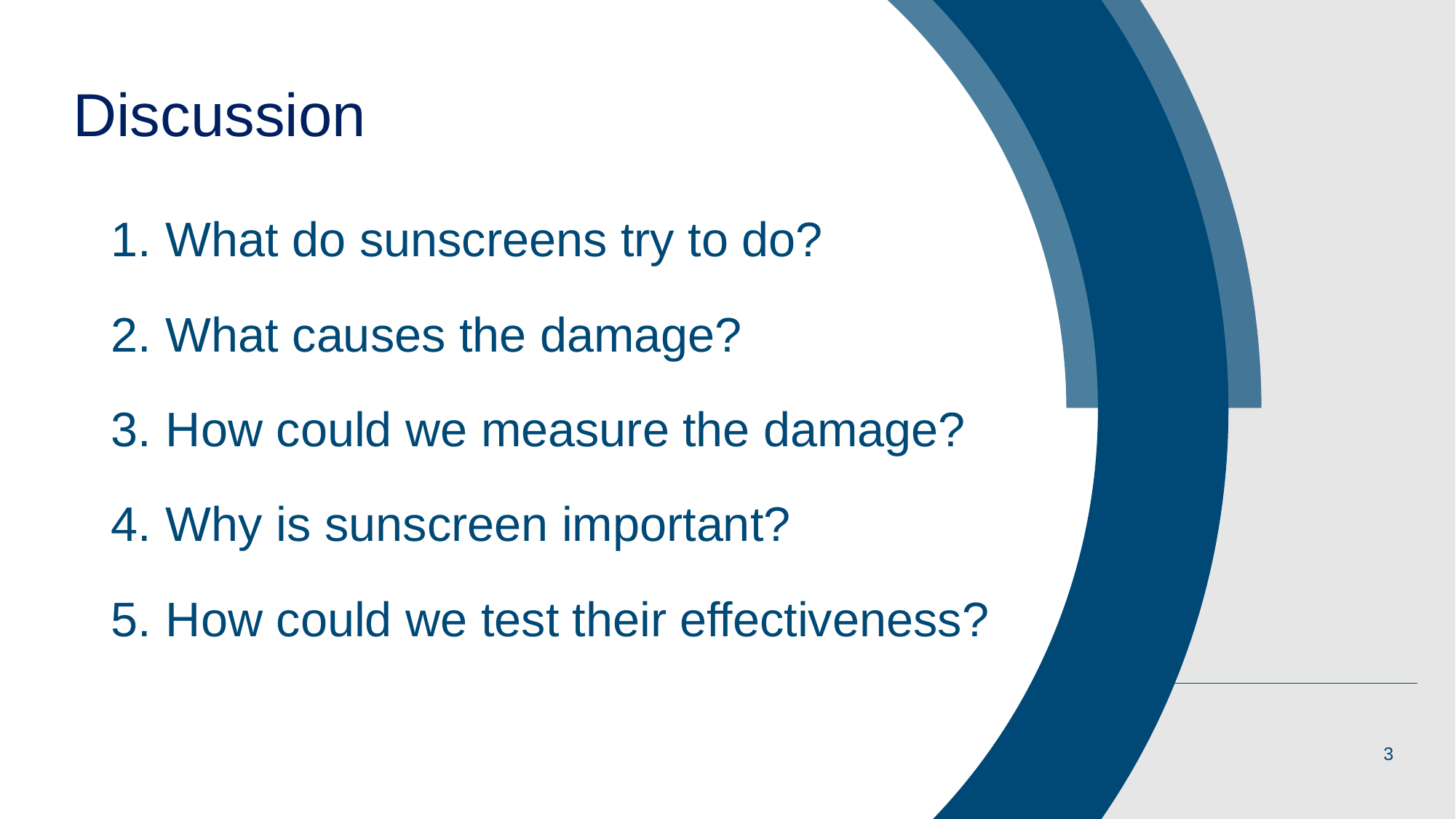

Discussion
What do sunscreens try to do?
What causes the damage?
How could we measure the damage?
Why is sunscreen important?
How could we test their effectiveness?
3